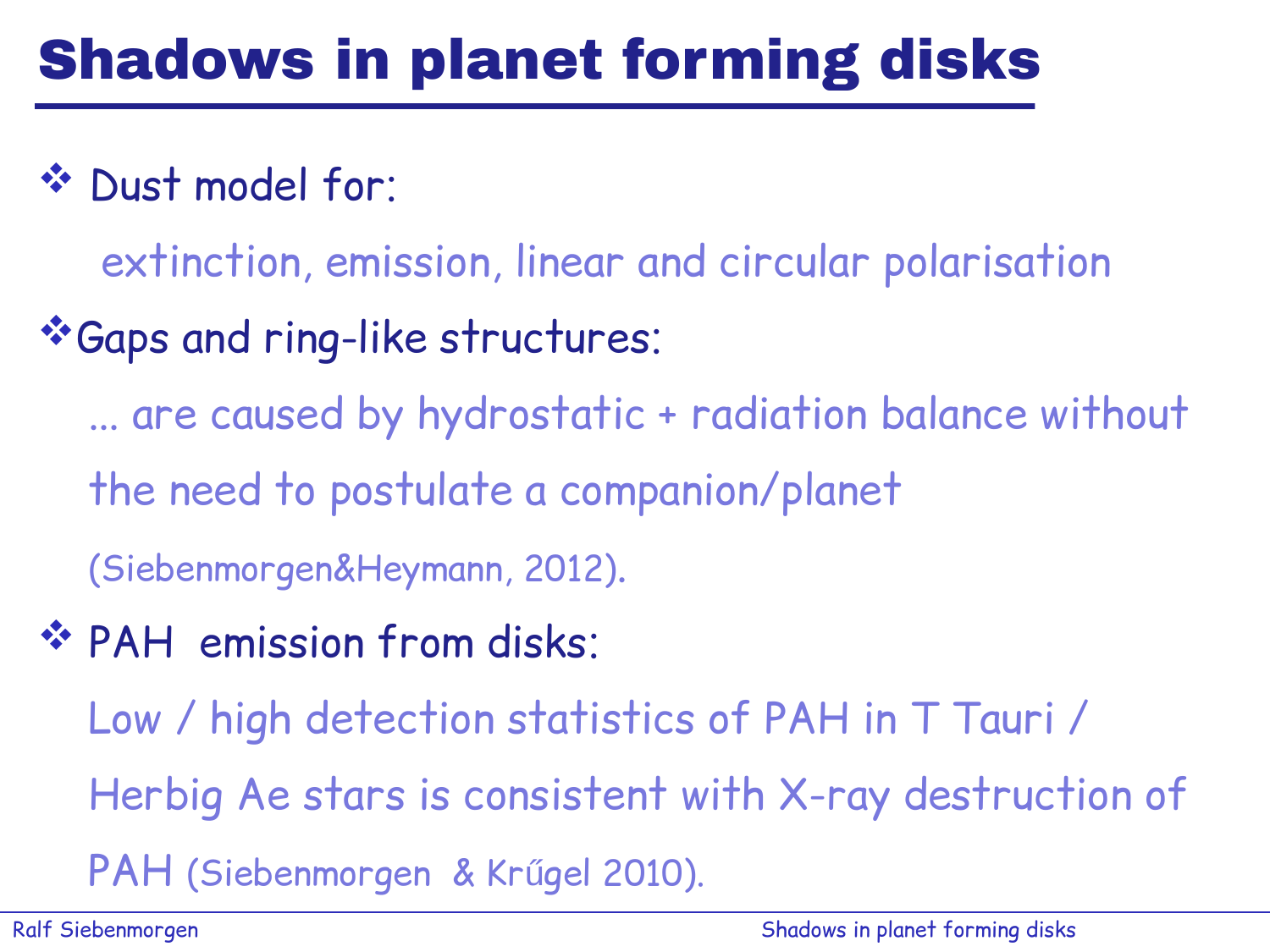

Shadows in planet forming disks

 Dust model for:
     extinction, emission, linear and circular polarisation
Gaps and ring-like structures:
    ... are caused by hydrostatic + radiation balance without
    the need to postulate a companion/planet
    (Siebenmorgen&Heymann, 2012).
 PAH  emission from disks:
    Low / high detection statistics of PAH in T Tauri /
    Herbig Ae stars is consistent with X-ray destruction of
    PAH (Siebenmorgen  & Krűgel 2010).